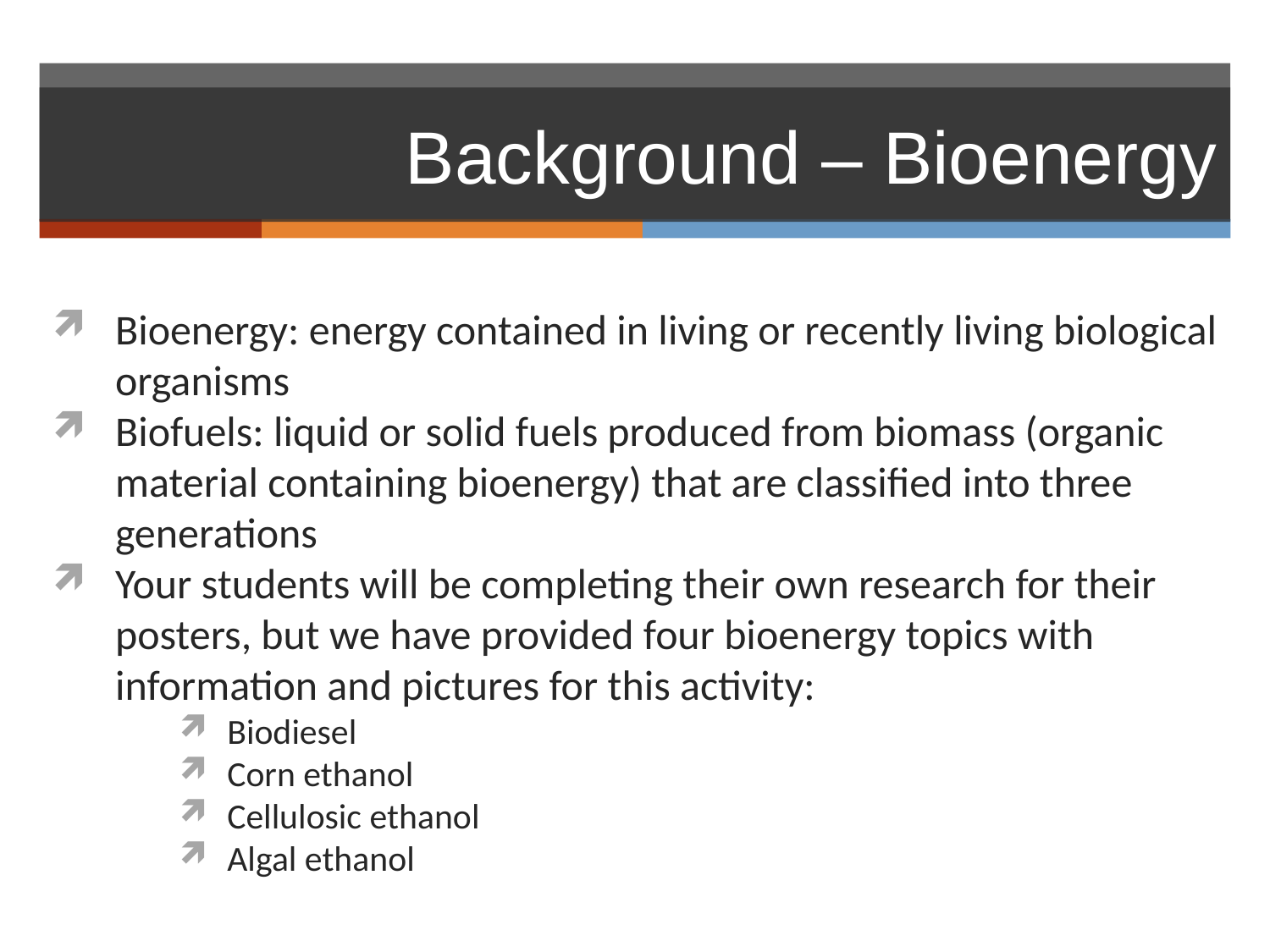

# Background – Bioenergy
Bioenergy: energy contained in living or recently living biological organisms
Biofuels: liquid or solid fuels produced from biomass (organic material containing bioenergy) that are classified into three generations
Your students will be completing their own research for their posters, but we have provided four bioenergy topics with information and pictures for this activity:
Biodiesel
Corn ethanol
Cellulosic ethanol
Algal ethanol